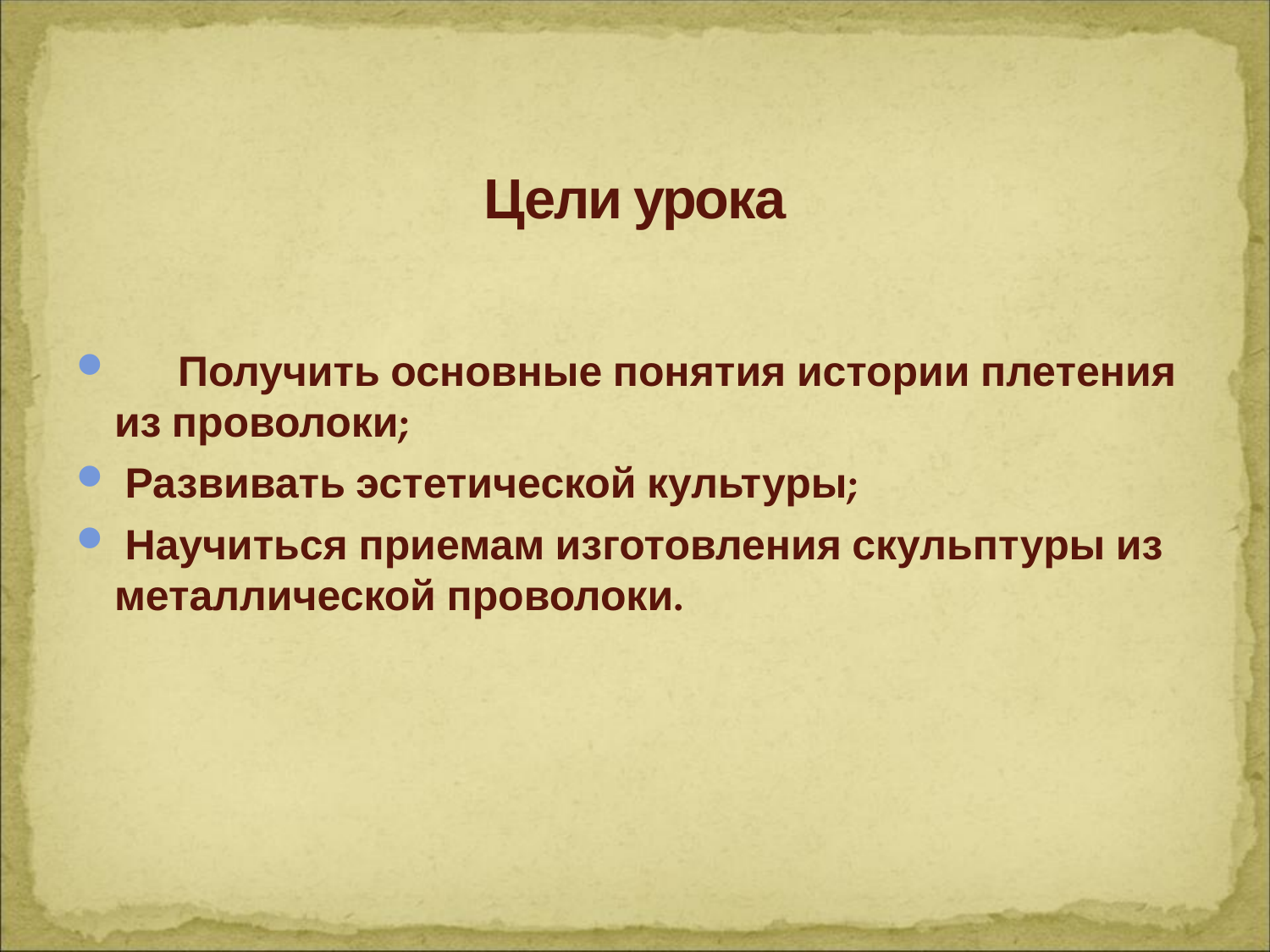

# Цели урока

      Получить основные понятия истории плетения из проволоки;
 Развивать эстетической культуры;
 Научиться приемам изготовления скульптуры из металлической проволоки.